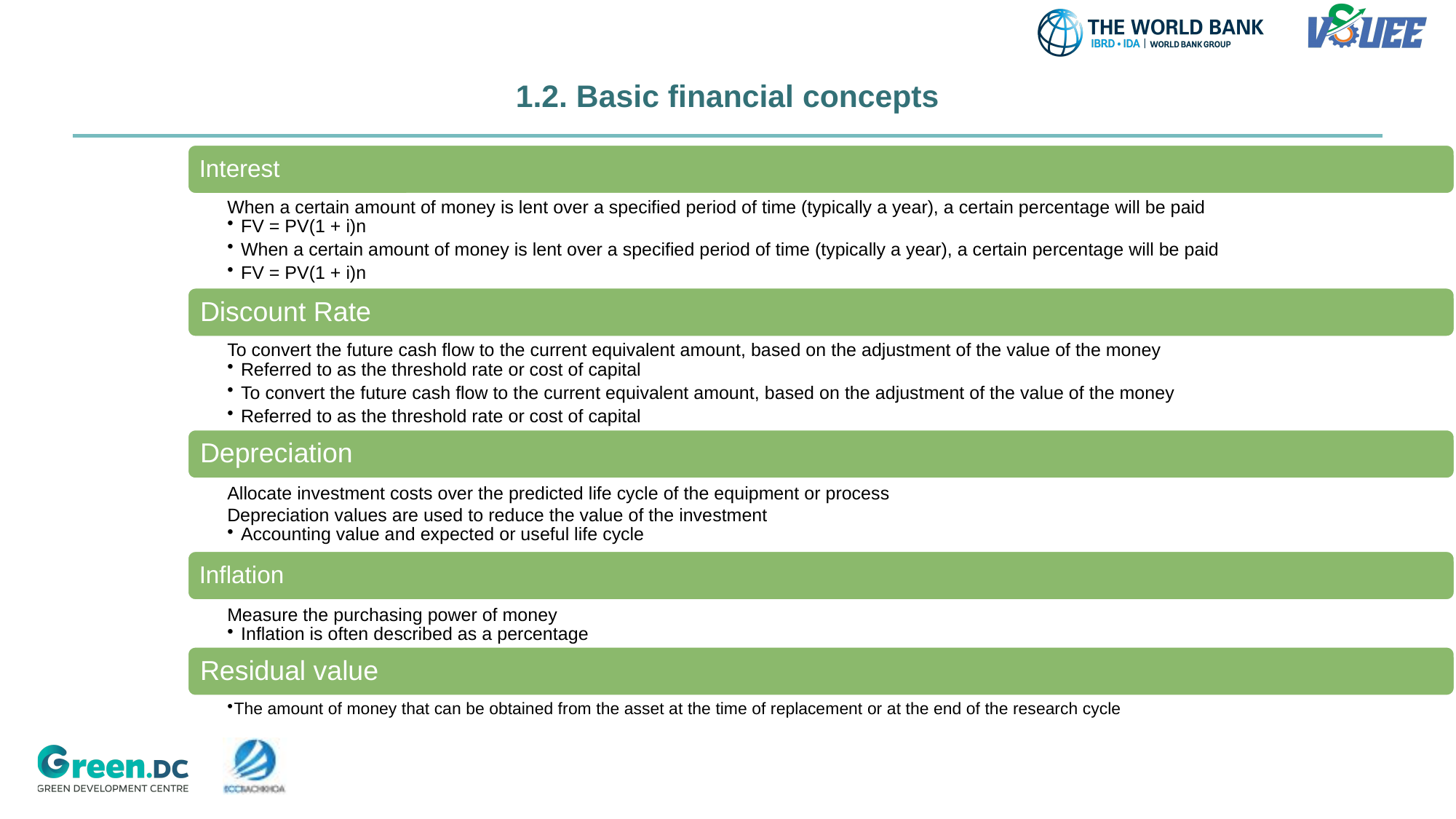

# 1.2. Basic financial concepts
Interest
When a certain amount of money is lent over a specified period of time (typically a year), a certain percentage will be paid
FV = PV(1 + i)n
When a certain amount of money is lent over a specified period of time (typically a year), a certain percentage will be paid
FV = PV(1 + i)n
Discount Rate
To convert the future cash flow to the current equivalent amount, based on the adjustment of the value of the money
Referred to as the threshold rate or cost of capital
To convert the future cash flow to the current equivalent amount, based on the adjustment of the value of the money
Referred to as the threshold rate or cost of capital
Depreciation
Allocate investment costs over the predicted life cycle of the equipment or process
Depreciation values are used to reduce the value of the investment
Accounting value and expected or useful life cycle
Inflation
Measure the purchasing power of money
Inflation is often described as a percentage
Residual value
The amount of money that can be obtained from the asset at the time of replacement or at the end of the research cycle